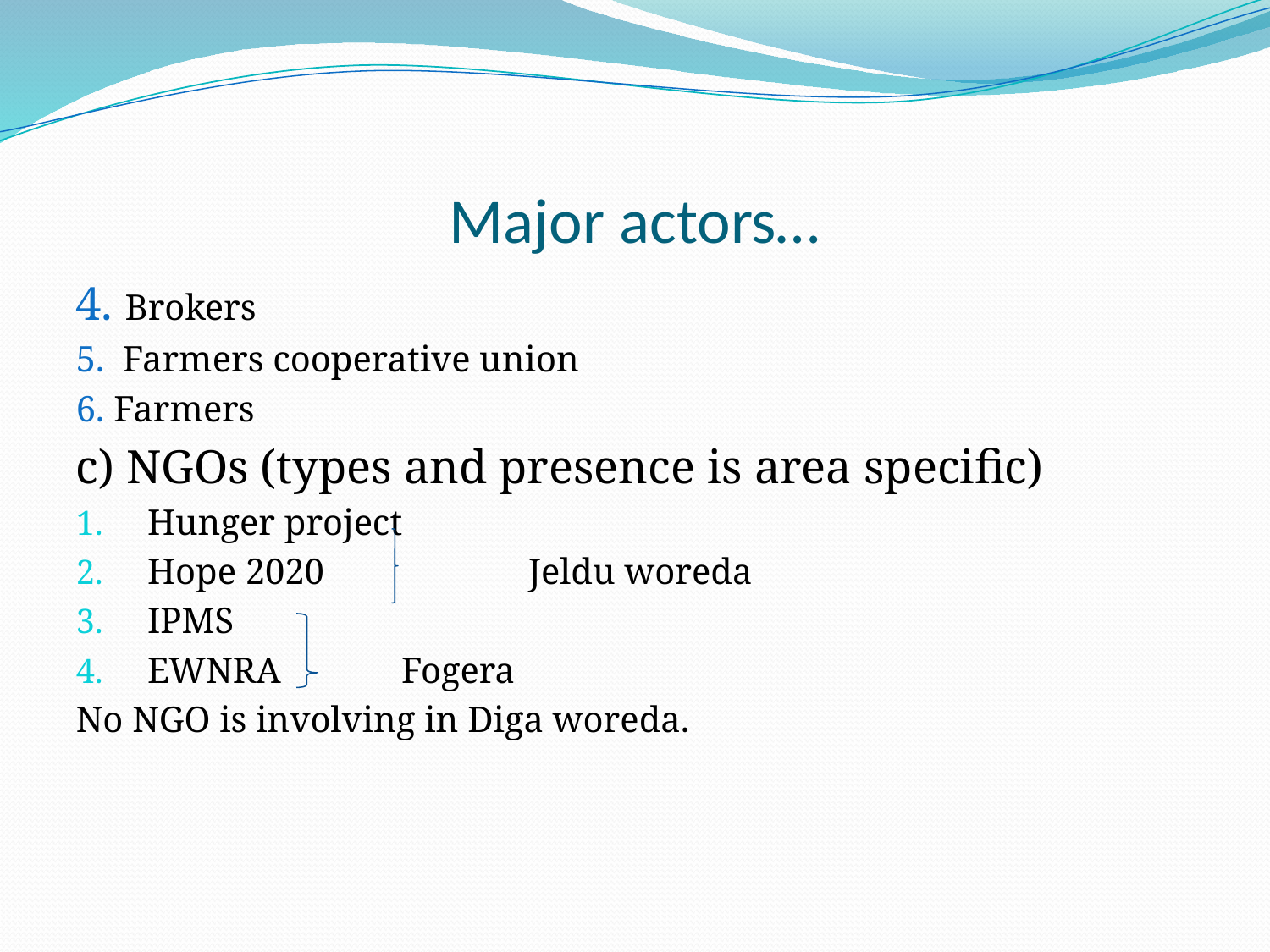

# Major actors…
4. Brokers
5.  Farmers cooperative union
6. Farmers
c) NGOs (types and presence is area specific)
Hunger project
Hope 2020		Jeldu woreda
IPMS
EWNRA	Fogera
No NGO is involving in Diga woreda.